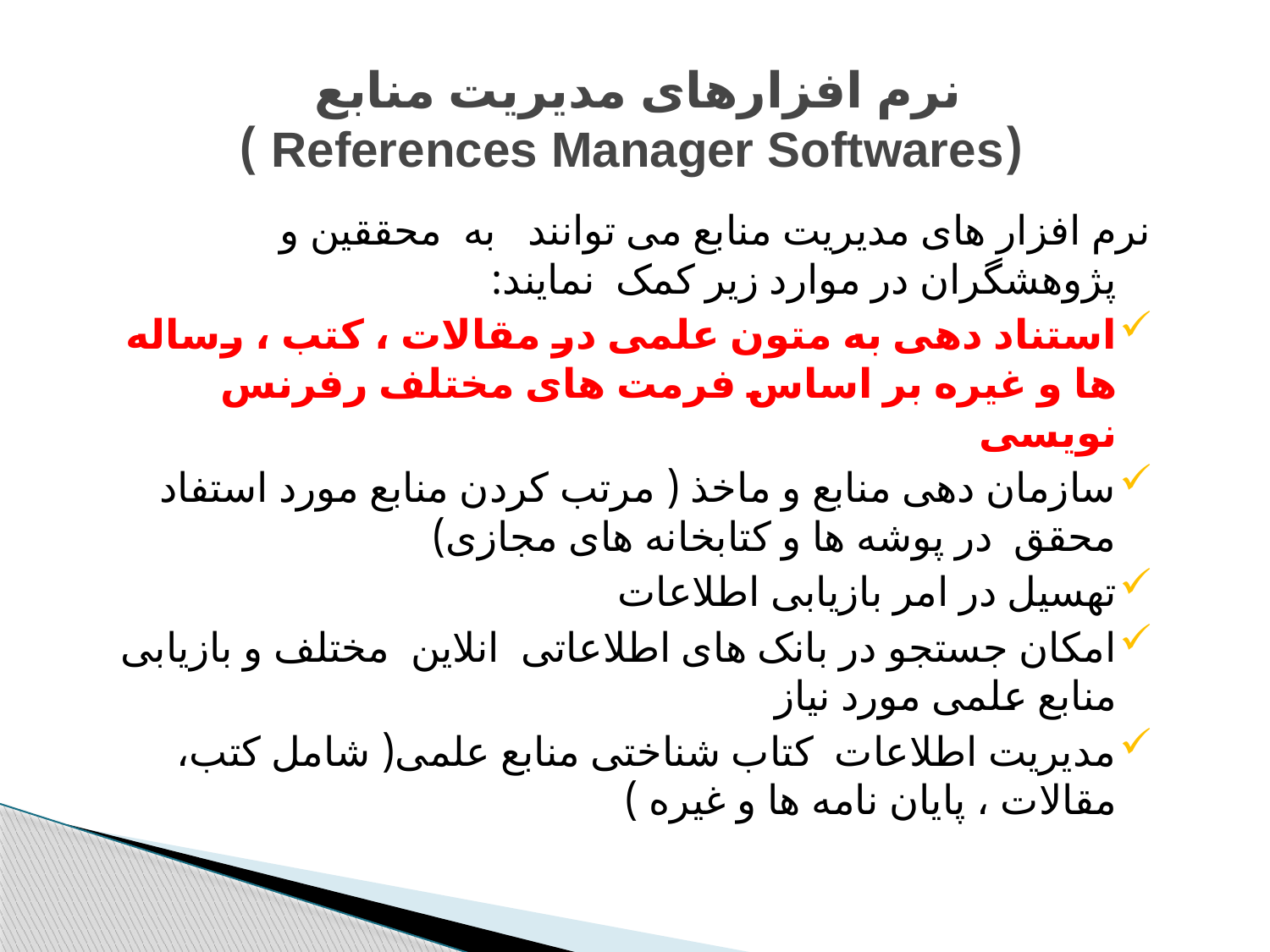

# نرم افزارهای مدیریت منابع (References Manager Softwares )
نرم افزار های مدیریت منابع می توانند   به  محققین و پژوهشگران در موارد زیر کمک  نمایند:
استناد دهی به متون علمی در مقالات ، کتب ، رساله ها و غیره بر اساس فرمت های مختلف رفرنس نویسی
سازمان دهی منابع و ماخذ ( مرتب کردن منابع مورد استفاد محقق  در پوشه ها و کتابخانه های مجازی)
تهسیل در امر بازیابی اطلاعات
امکان جستجو در بانک های اطلاعاتی  انلاین  مختلف و بازیابی منابع علمی مورد نیاز
مدیریت اطلاعات  کتاب شناختی منابع علمی( شامل کتب، مقالات ، پایان نامه ها و غیره )